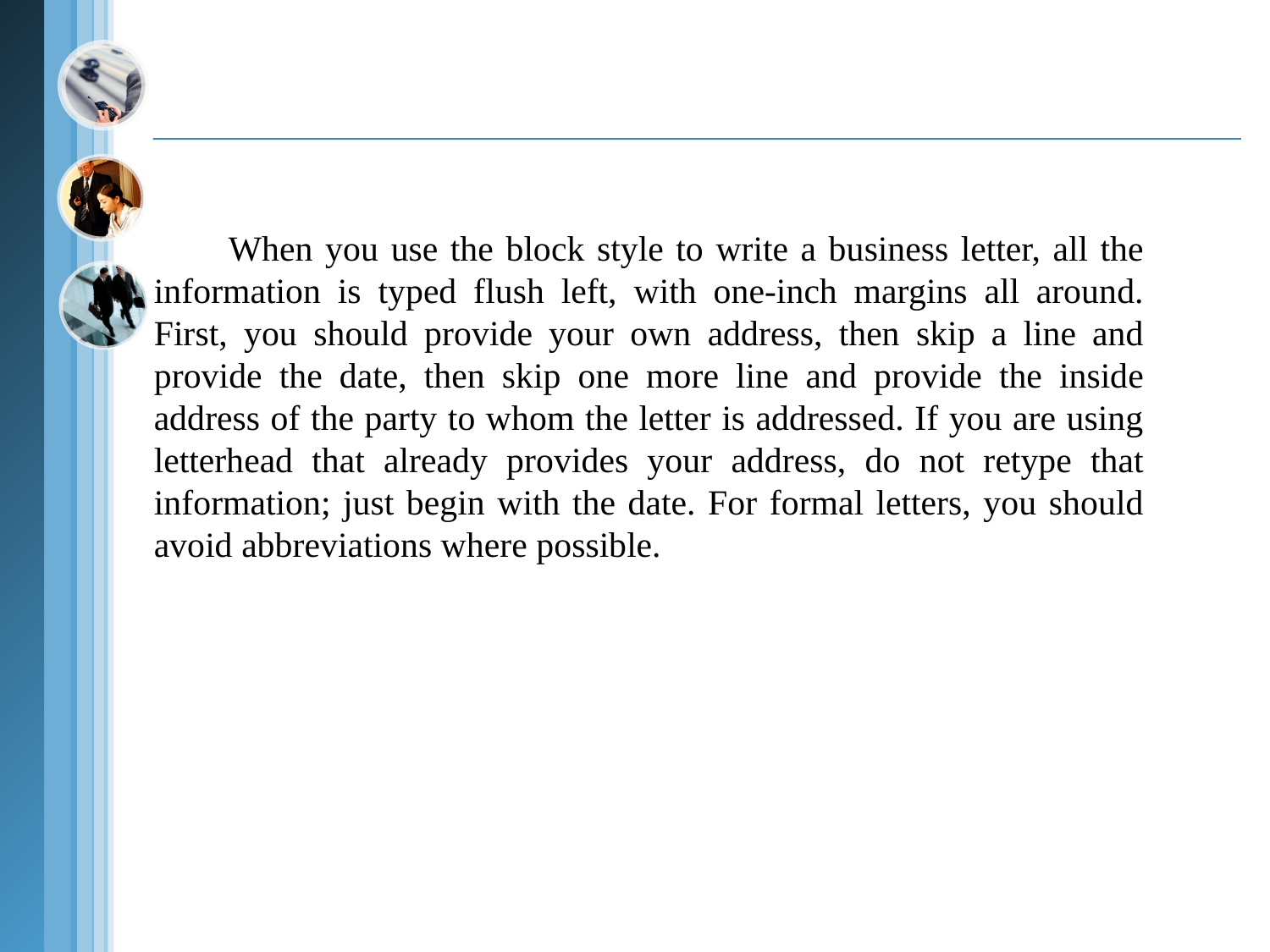

When you use the block style to write a business letter, all the information is typed flush left, with one-inch margins all around. First, you should provide your own address, then skip a line and provide the date, then skip one more line and provide the inside address of the party to whom the letter is addressed. If you are using letterhead that already provides your address, do not retype that information; just begin with the date. For formal letters, you should avoid abbreviations where possible.